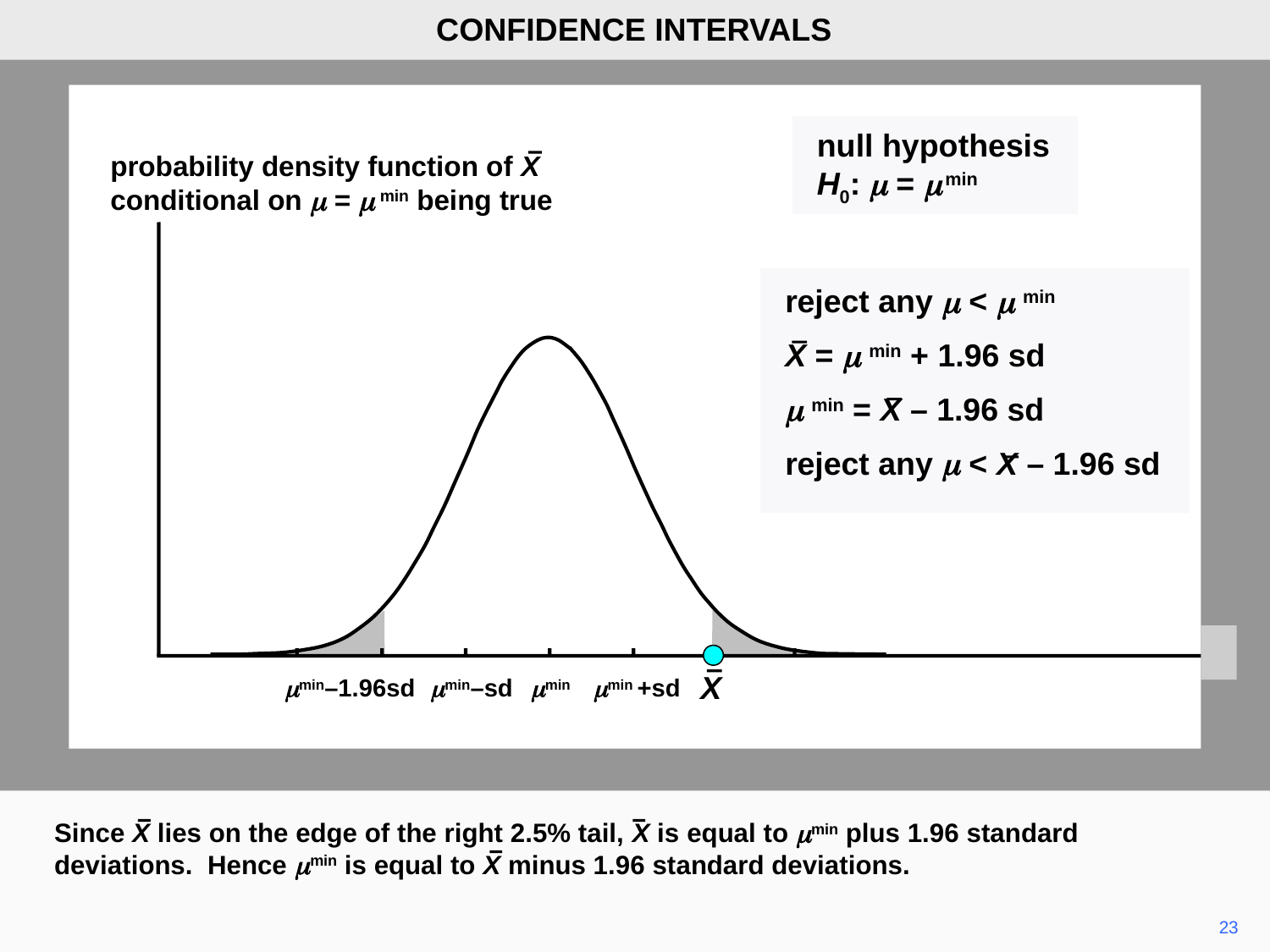

CONFIDENCE INTERVALS

null hypothesis
H0: μ = μ min
probability density function of X

conditional on μ = μ min being true

reject any μ < μ min
X = μ min + 1.96 sd
μ min = X – 1.96 sd
reject any μ < X – 1.96 sd

X

μmin–1.96sd
μmin–sd
μmin
μmin +sd

Since X lies on the edge of the right 2.5% tail, X is equal to μmin plus 1.96 standard deviations.  Hence μmin is equal to X minus 1.96 standard deviations.

23